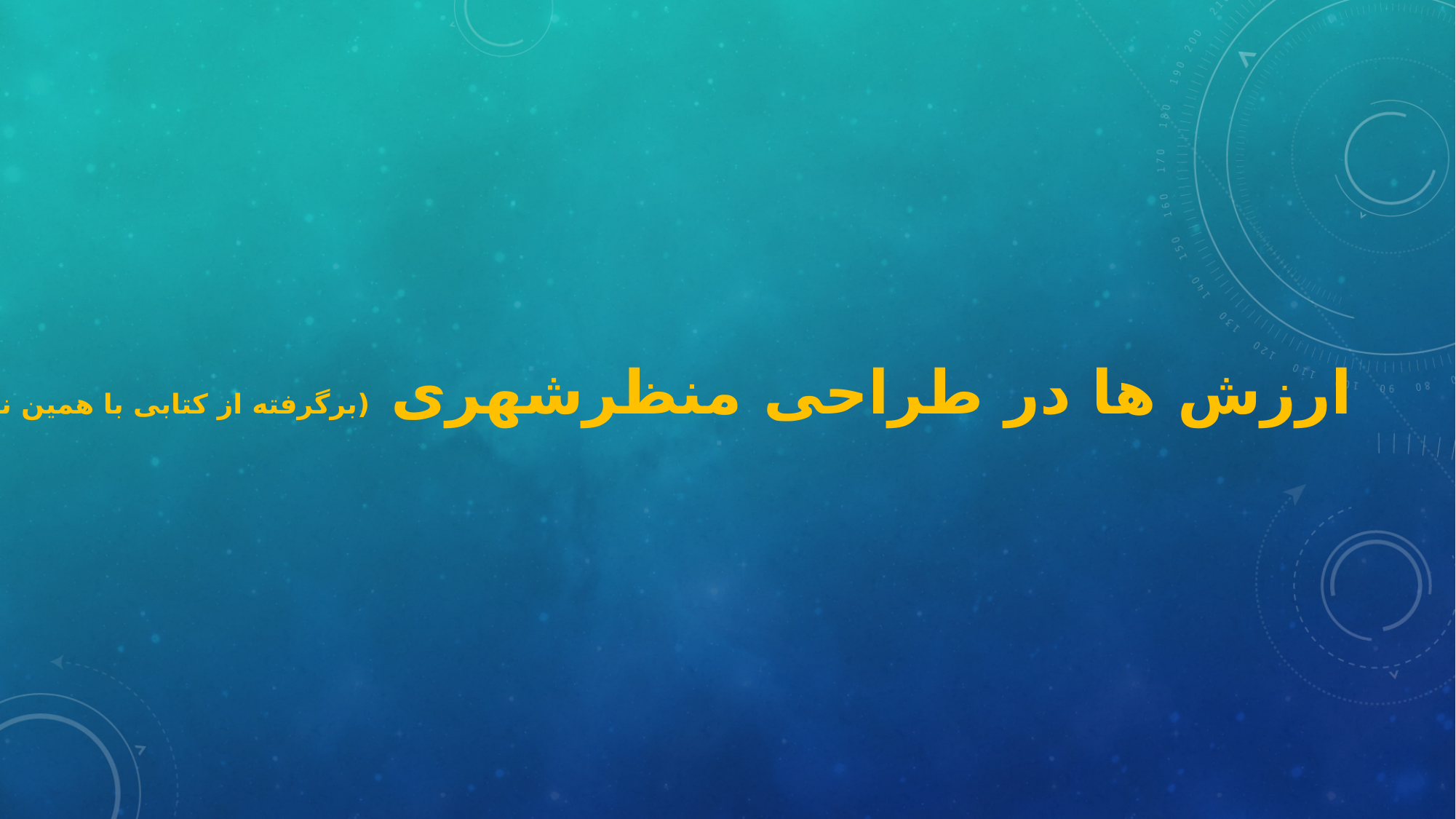

ارزش ها در طراحی منظرشهری (برگرفته از کتابی با همین نام)